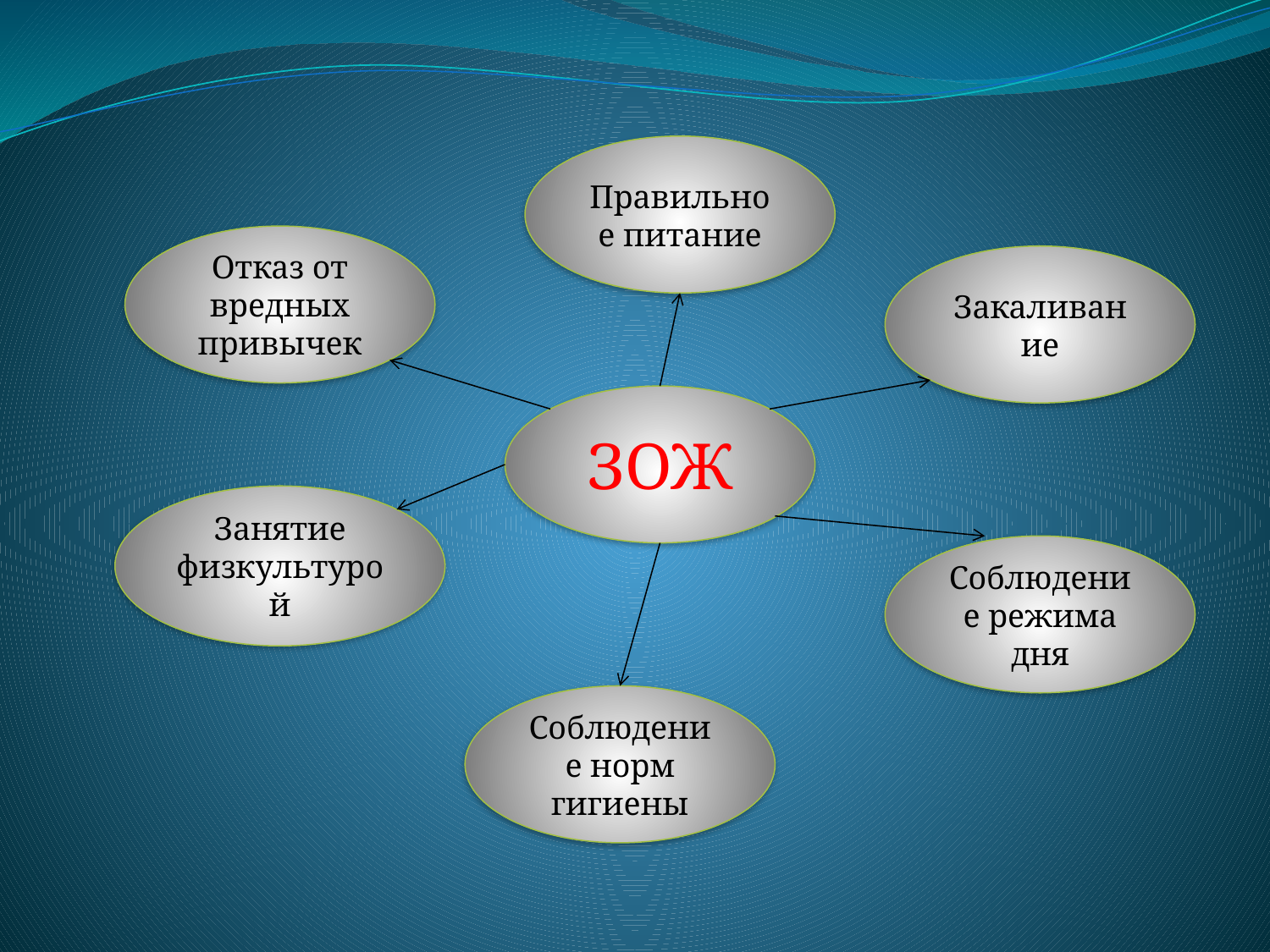

Правильное питание
Отказ от вредных привычек
Закаливание
ЗОЖ
Занятие физкультурой
Соблюдение режима дня
Соблюдение норм гигиены